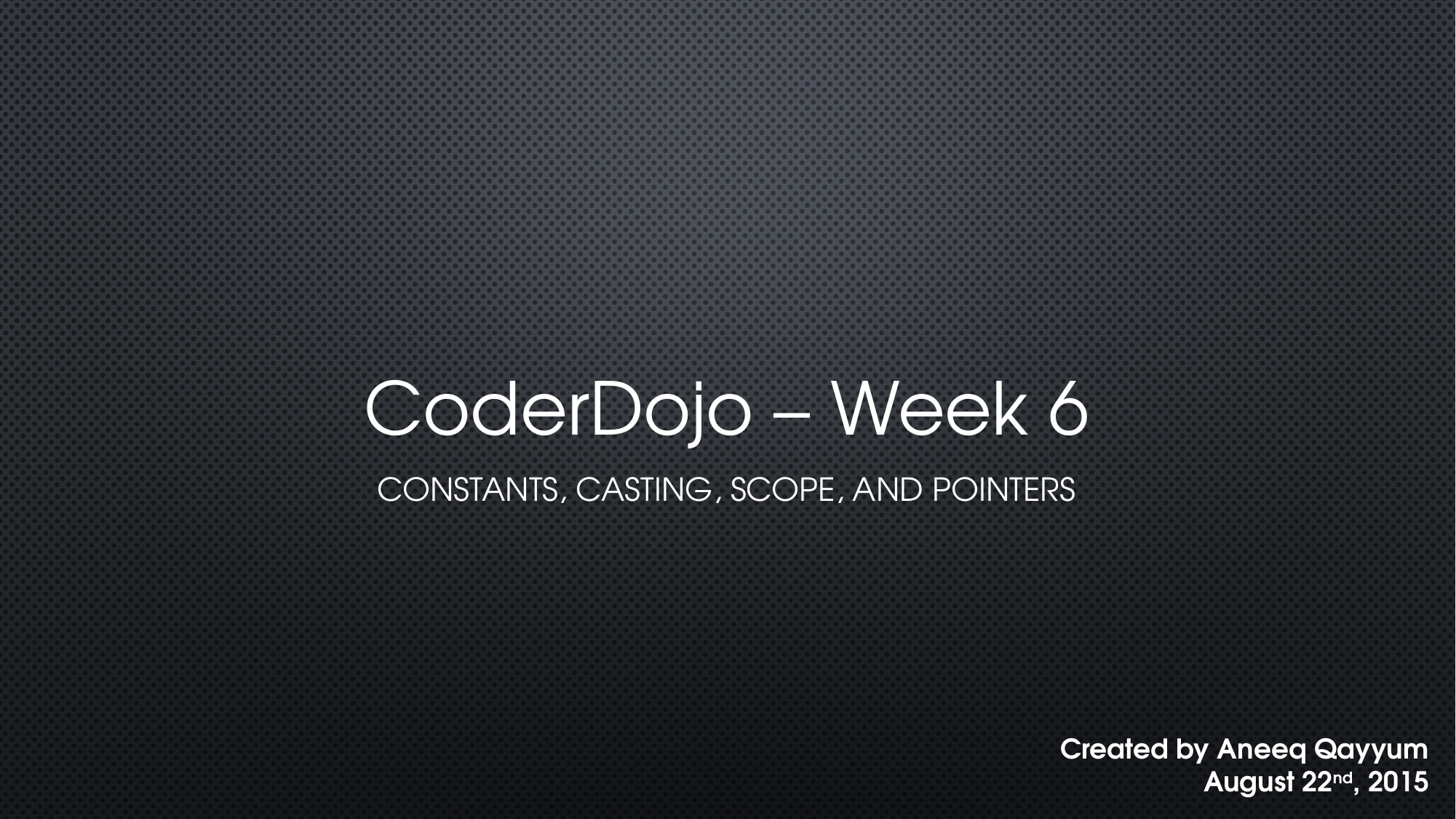

# CoderDojo – Week 6
Constants, Casting, Scope, and Pointers
Created by Aneeq Qayyum
August 22nd, 2015